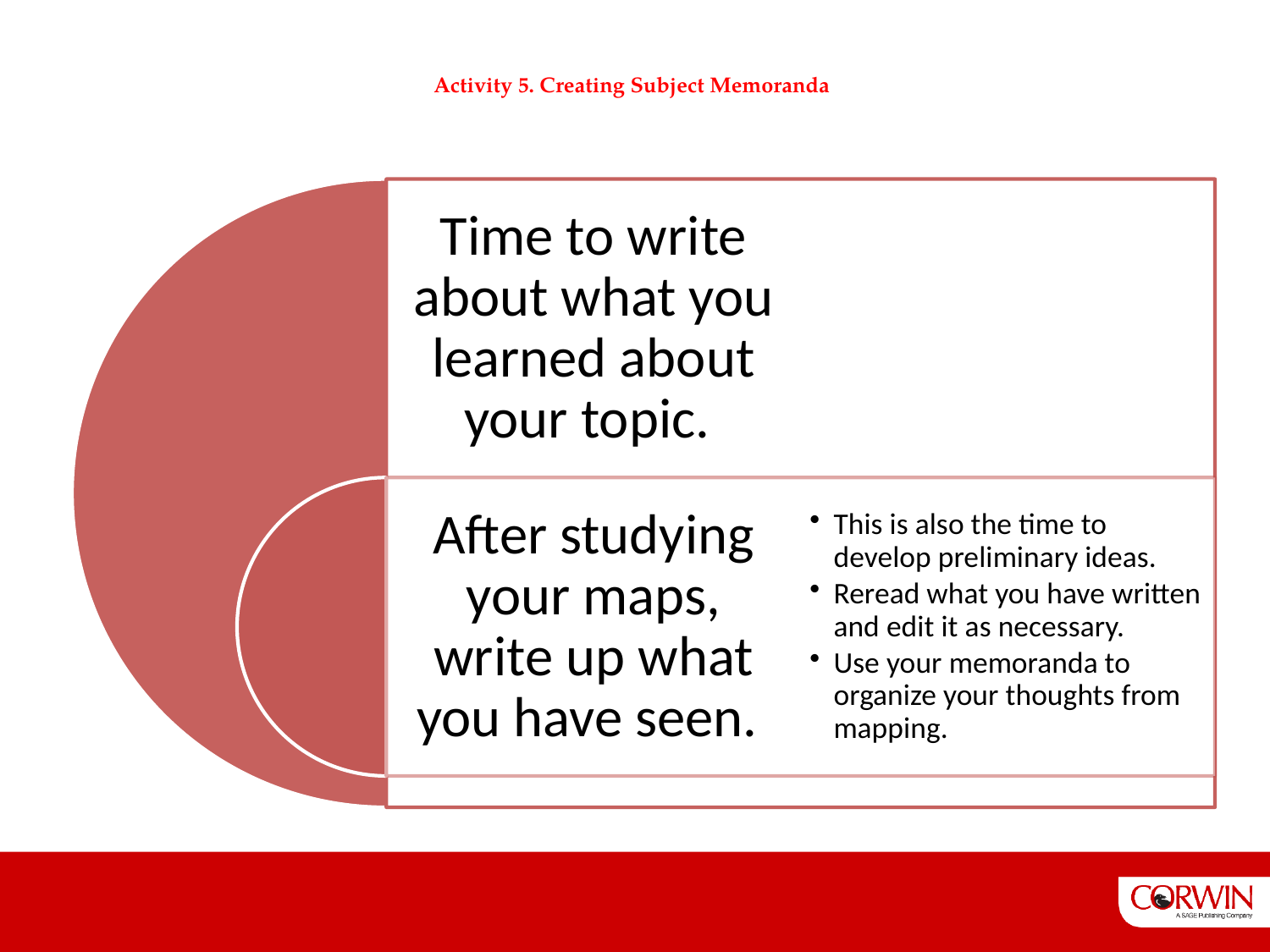

# Activity 5. Creating Subject Memoranda
Time to write about what you learned about your topic.
After studying your maps, write up what you have seen.
This is also the time to develop preliminary ideas.
Reread what you have written and edit it as necessary.
Use your memoranda to organize your thoughts from mapping.